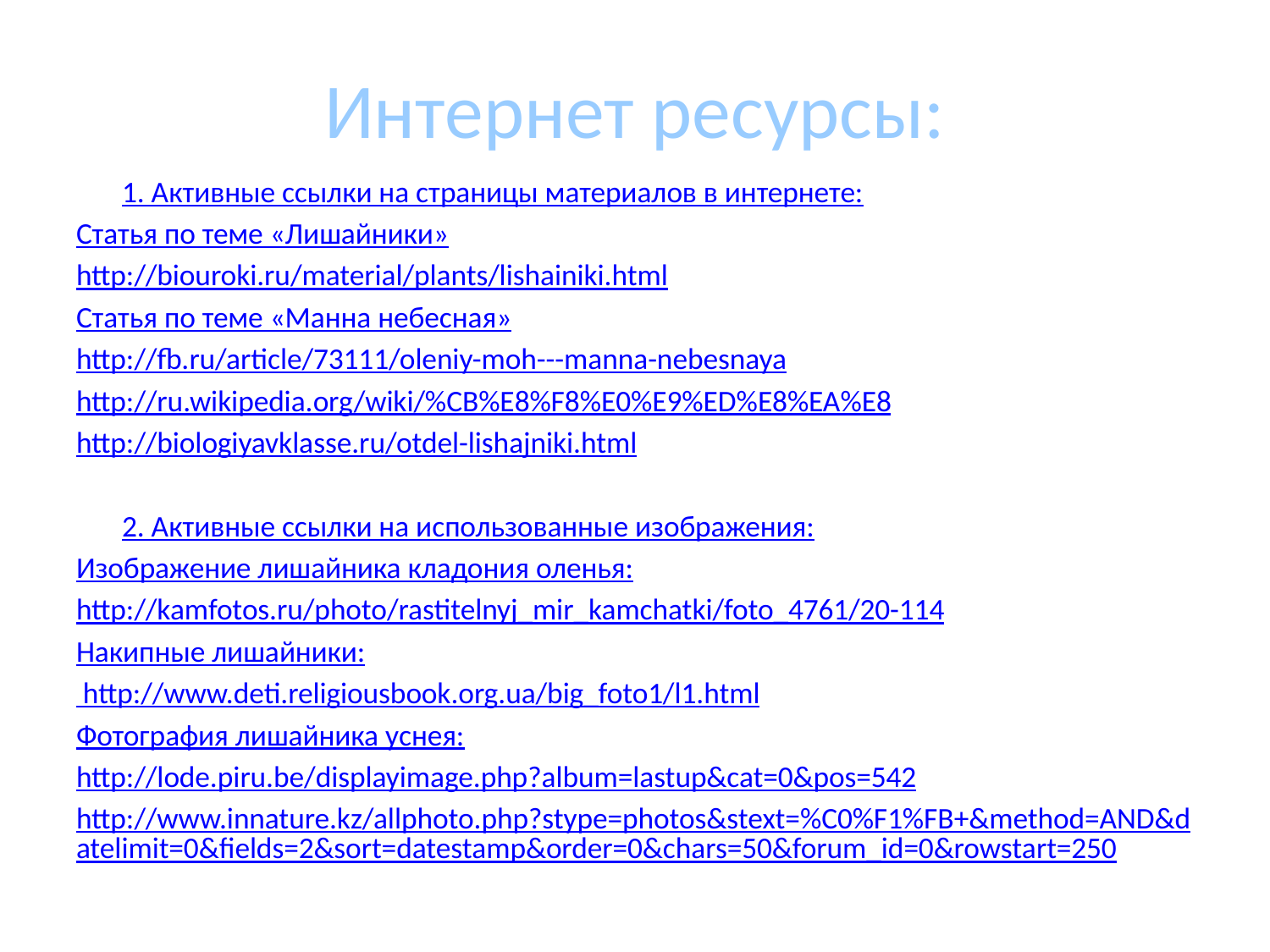

# Интернет ресурсы:
1. Активные ссылки на страницы материалов в интернете:
Статья по теме «Лишайники»
http://biouroki.ru/material/plants/lishainiki.html
Статья по теме «Манна небесная»
http://fb.ru/article/73111/oleniy-moh---manna-nebesnaya
http://ru.wikipedia.org/wiki/%CB%E8%F8%E0%E9%ED%E8%EA%E8
http://biologiyavklasse.ru/otdel-lishajniki.html

2. Активные ссылки на использованные изображения:
Изображение лишайника кладония оленья:
http://kamfotos.ru/photo/rastitelnyj_mir_kamchatki/foto_4761/20-114
Накипные лишайники:
 http://www.deti.religiousbook.org.ua/big_foto1/l1.html
Фотография лишайника уснея:
http://lode.piru.be/displayimage.php?album=lastup&cat=0&pos=542
http://www.innature.kz/allphoto.php?stype=photos&stext=%C0%F1%FB+&method=AND&datelimit=0&fields=2&sort=datestamp&order=0&chars=50&forum_id=0&rowstart=250